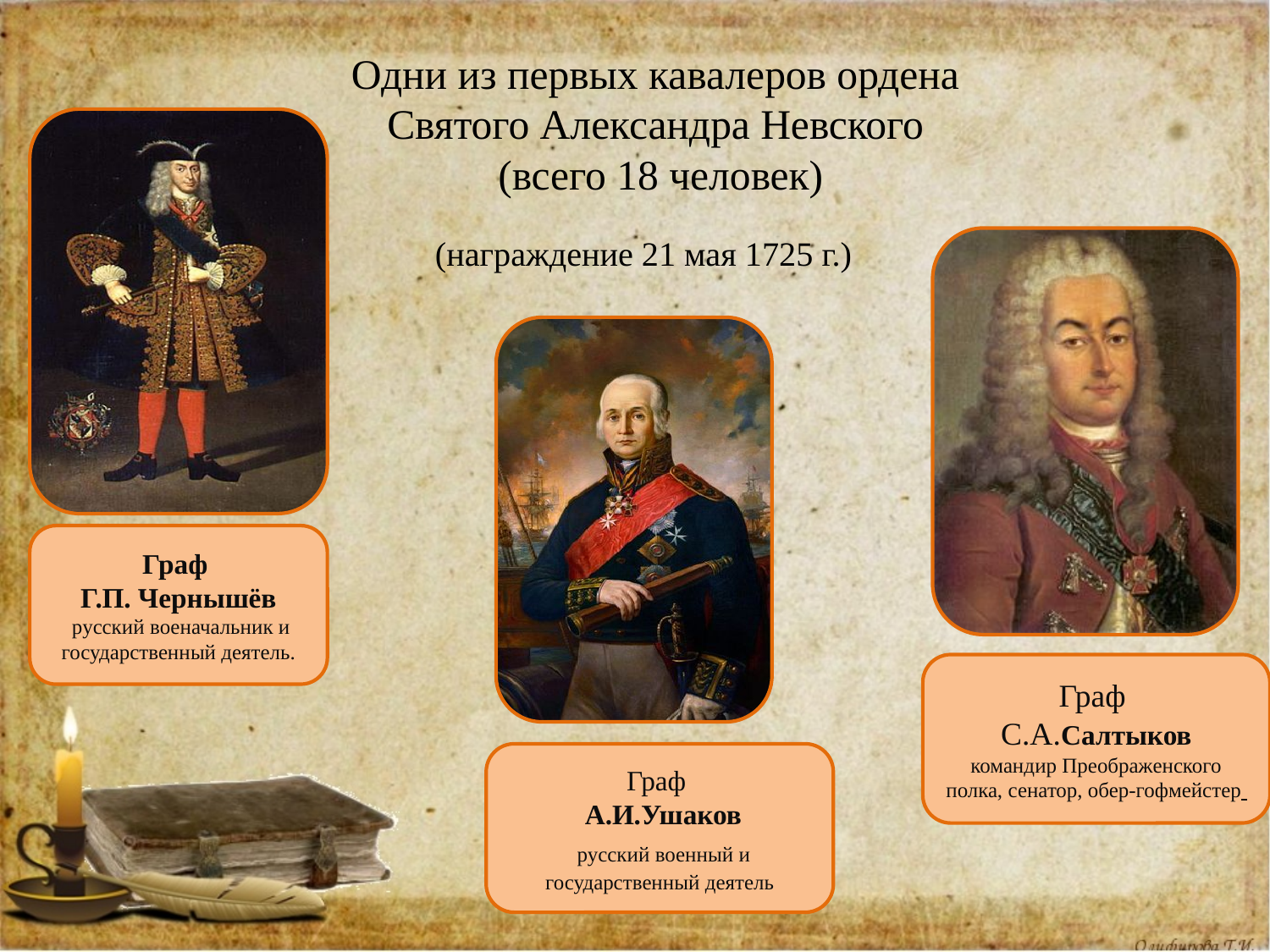

# Одни из первых кавалеров ордена Святого Александра Невского (всего 18 человек) (награждение 21 мая 1725 г.)

Граф
Г.П. Чернышёв
 русский военачальник и государственный деятель.
Граф
С.А.Салтыков командир Преображенского полка, сенатор, обер-гофмейстер

Граф
 А.И.Ушаков
 русский военный и государственный деятель